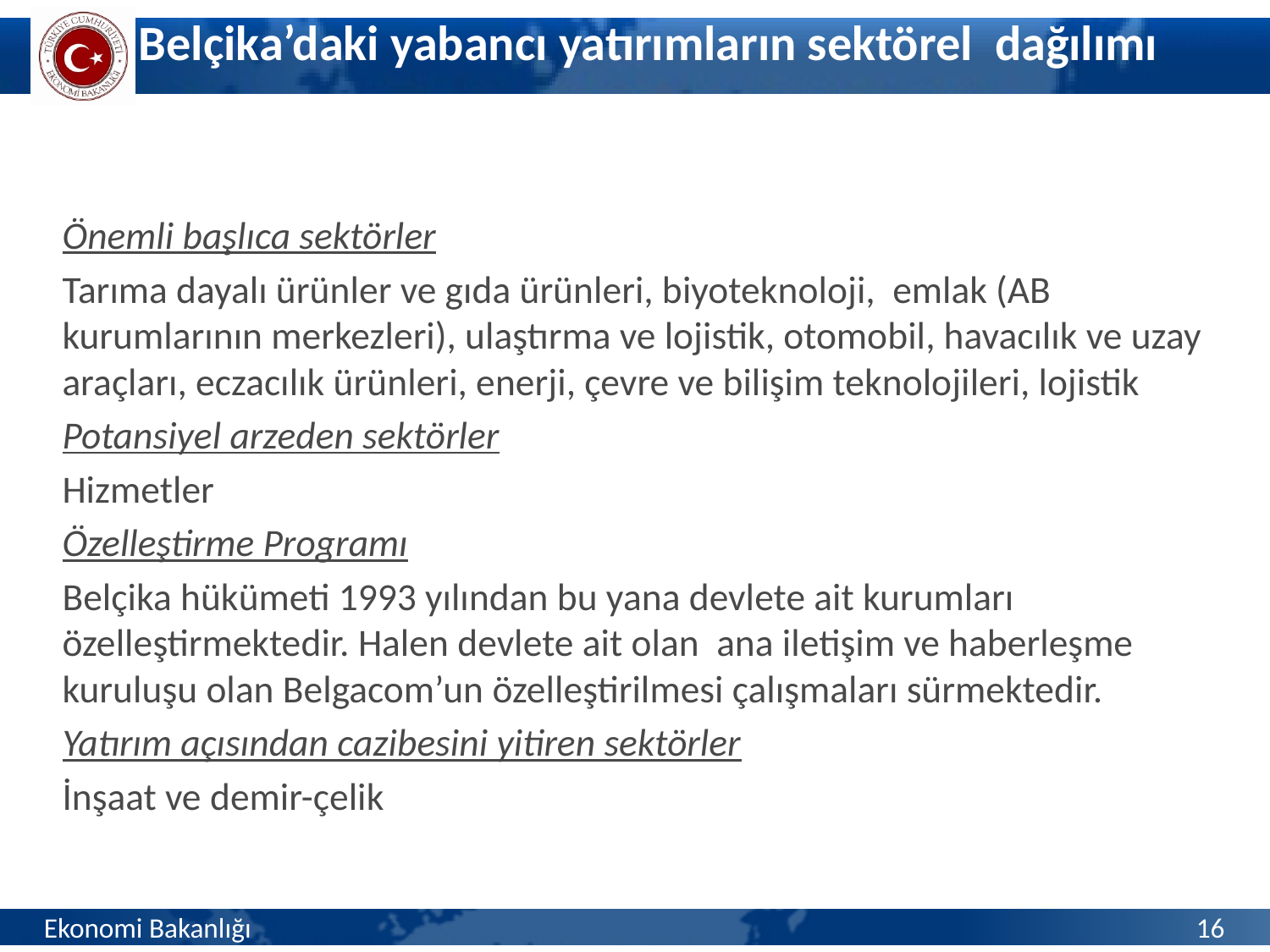

# Belçika’daki yabancı yatırımların sektörel  dağılımı

Önemli başlıca sektörler
Tarıma dayalı ürünler ve gıda ürünleri, biyoteknoloji,  emlak (AB kurumlarının merkezleri), ulaştırma ve lojistik, otomobil, havacılık ve uzay araçları, eczacılık ürünleri, enerji, çevre ve bilişim teknolojileri, lojistik
Potansiyel arzeden sektörler
Hizmetler
Özelleştirme Programı
Belçika hükümeti 1993 yılından bu yana devlete ait kurumları özelleştirmektedir. Halen devlete ait olan  ana iletişim ve haberleşme kuruluşu olan Belgacom’un özelleştirilmesi çalışmaları sürmektedir.
Yatırım açısından cazibesini yitiren sektörler
İnşaat ve demir-çelik
Ekonomi Bakanlığı
16